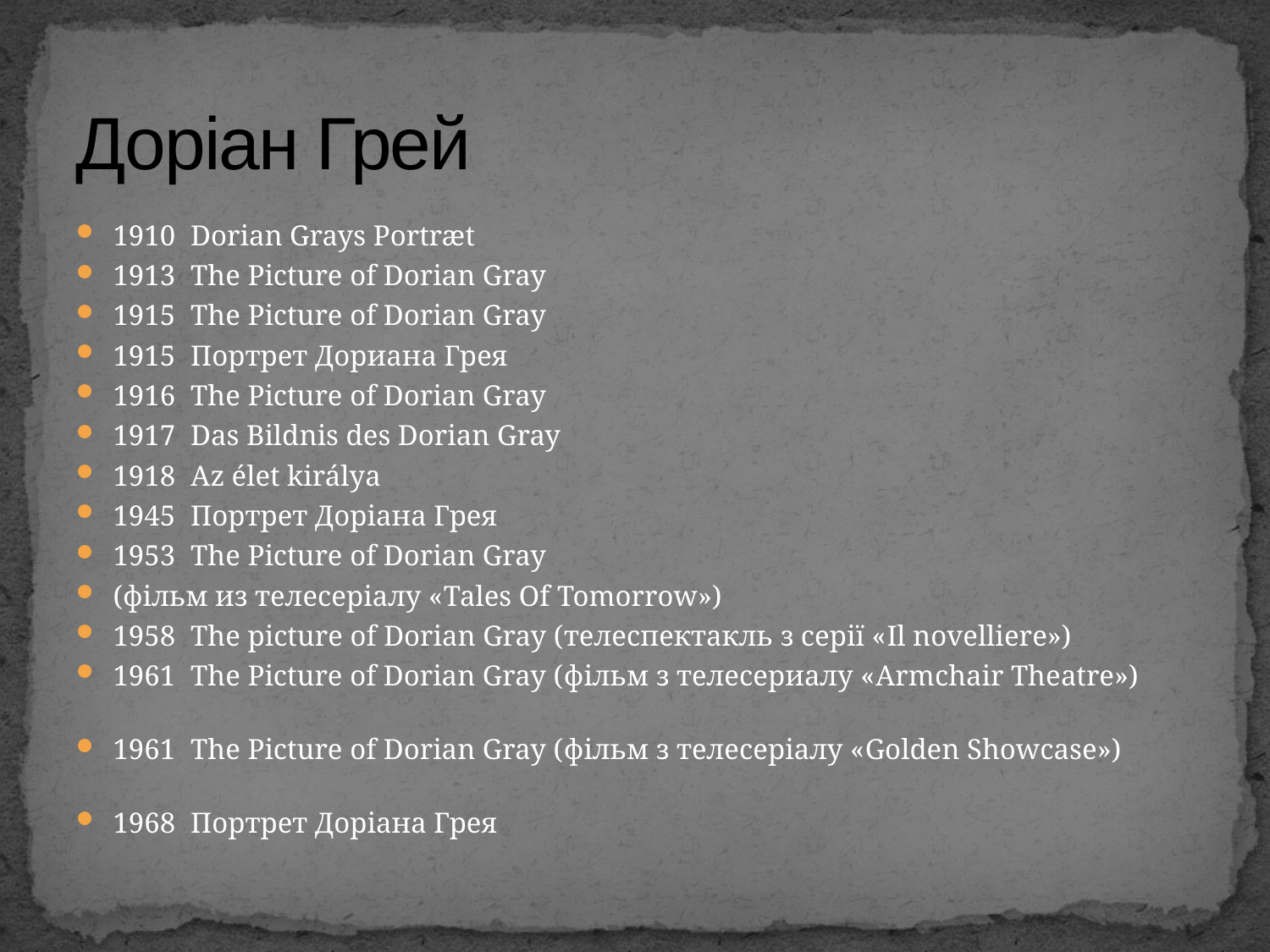

# Доріан Грей
1910	Dorian Grays Portræt
1913	The Picture of Dorian Gray
1915	The Picture of Dorian Gray
1915	Портрет Дориана Грея
1916	The Picture of Dorian Gray
1917	Das Bildnis des Dorian Gray
1918	Az élet királya
1945	Портрет Доріана Грея
1953	The Picture of Dorian Gray
(фільм из телесеріалу «Tales Of Tomorrow»)
1958	The picture of Dorian Gray (телеспектакль з серії «Il novelliere»)
1961	The Picture of Dorian Gray (фільм з телесериалу «Armchair Theatre»)
1961	The Picture of Dorian Gray (фільм з телесеріалу «Golden Showcase»)
1968	Портрет Доріана Грея